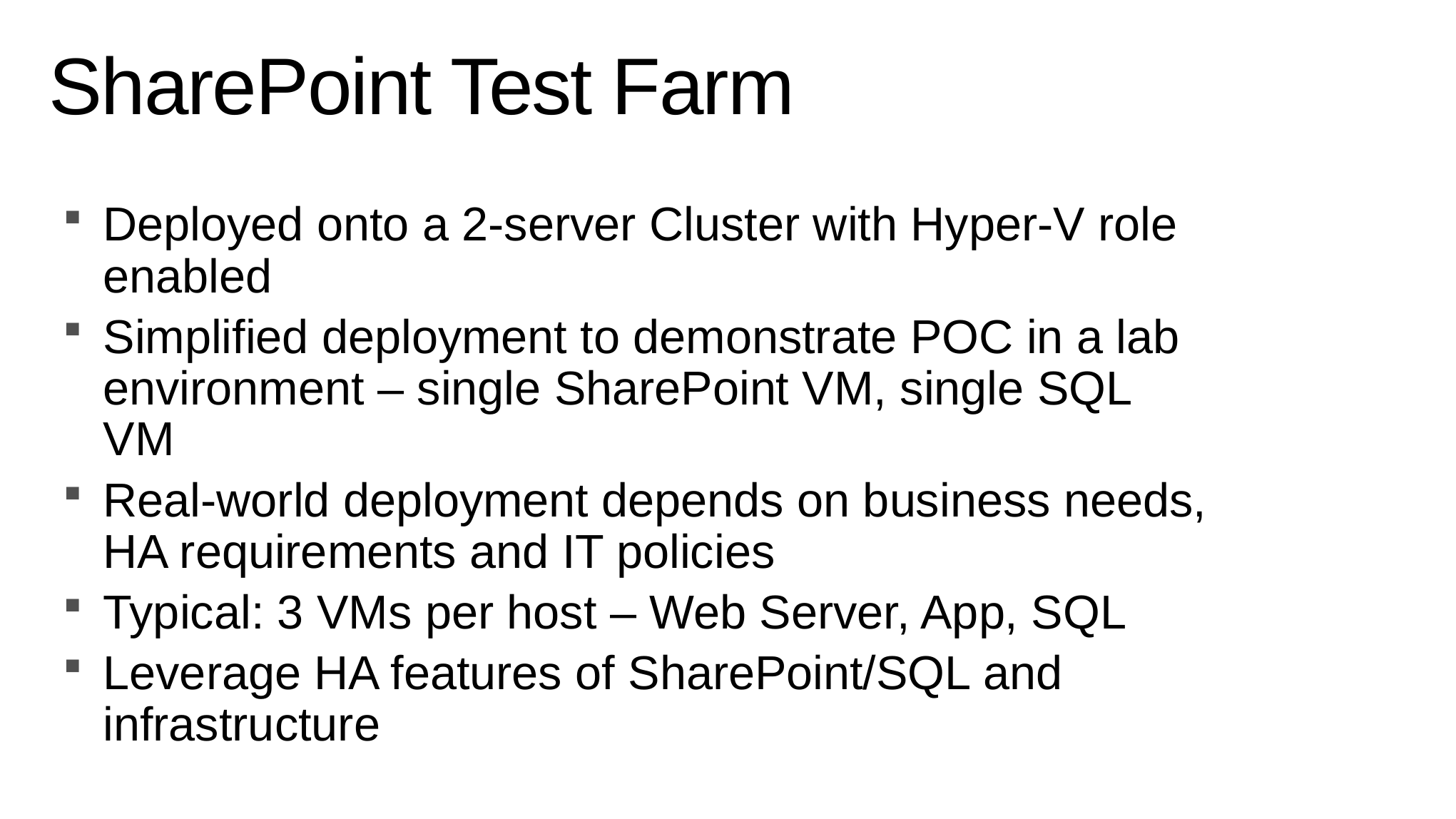

# SharePoint Test Farm
Deployed onto a 2-server Cluster with Hyper-V role enabled
Simplified deployment to demonstrate POC in a lab environment – single SharePoint VM, single SQL VM
Real-world deployment depends on business needs, HA requirements and IT policies
Typical: 3 VMs per host – Web Server, App, SQL
Leverage HA features of SharePoint/SQL and infrastructure